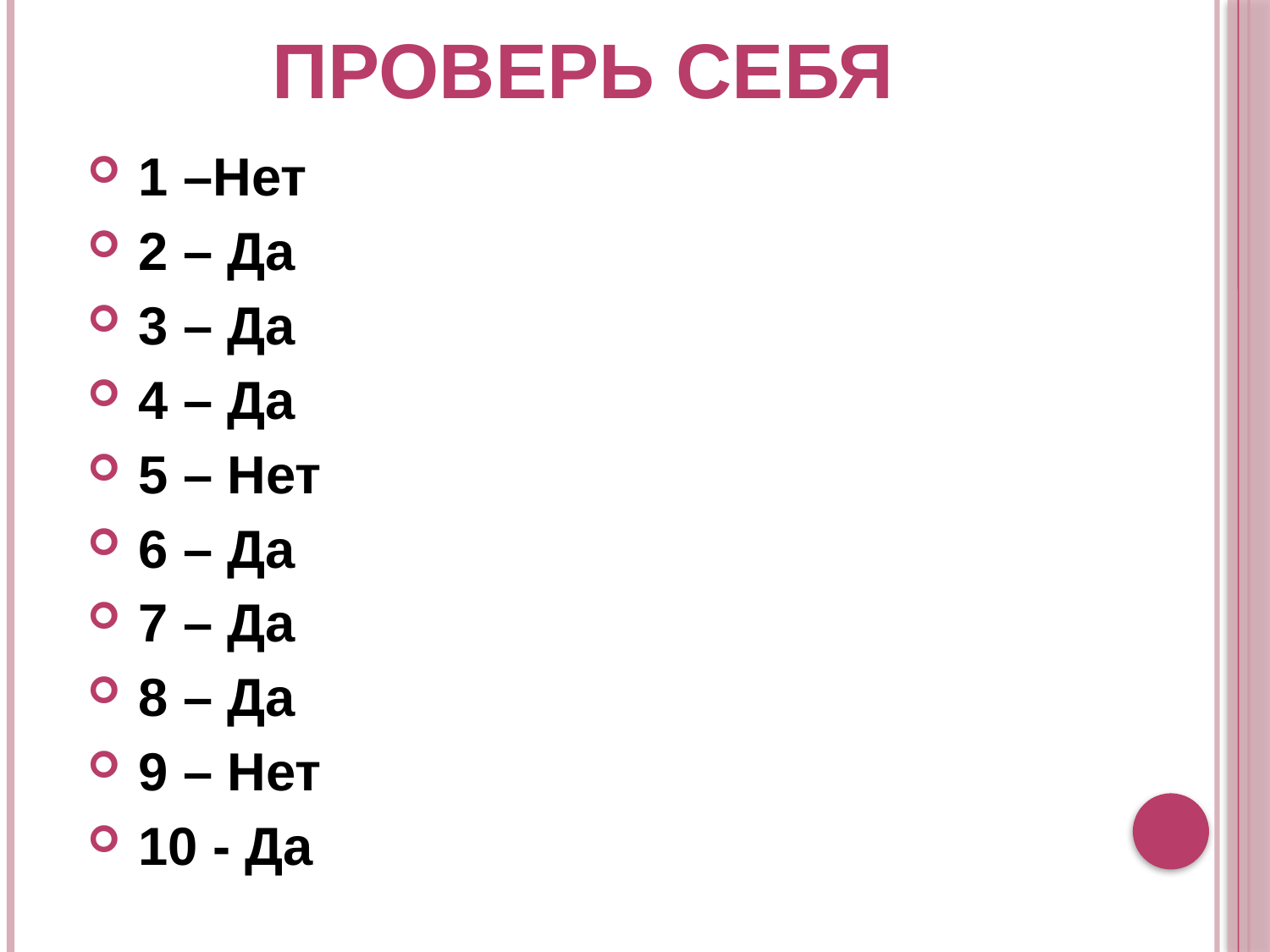

# Проверь себя
 1 –Нет
 2 – Да
 3 – Да
 4 – Да
 5 – Нет
 6 – Да
 7 – Да
 8 – Да
 9 – Нет
 10 - Да